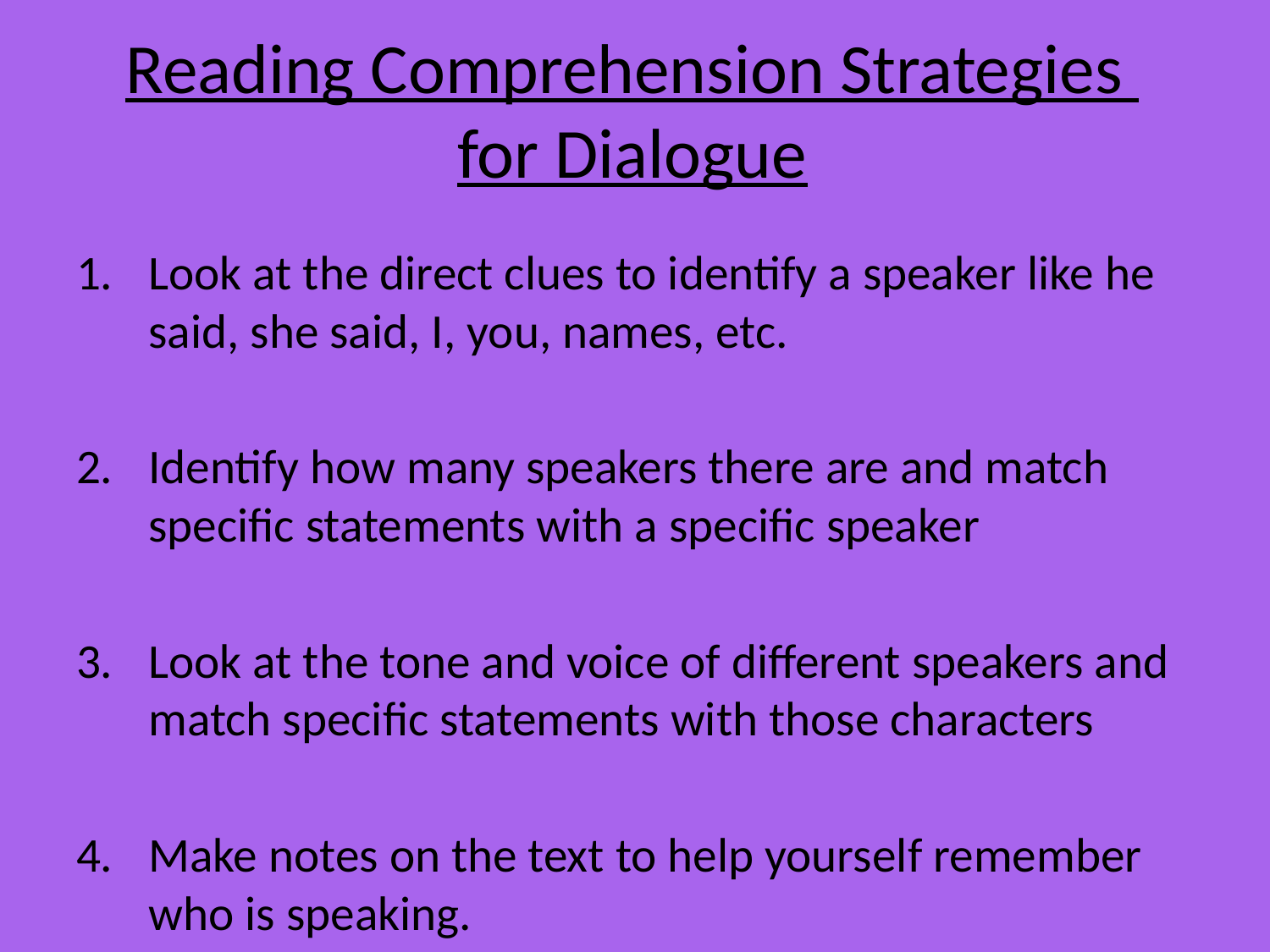

# Reading Comprehension Strategies for Dialogue
Look at the direct clues to identify a speaker like he said, she said, I, you, names, etc.

Identify how many speakers there are and match specific statements with a specific speaker

Look at the tone and voice of different speakers and match specific statements with those characters

Make notes on the text to help yourself remember who is speaking.